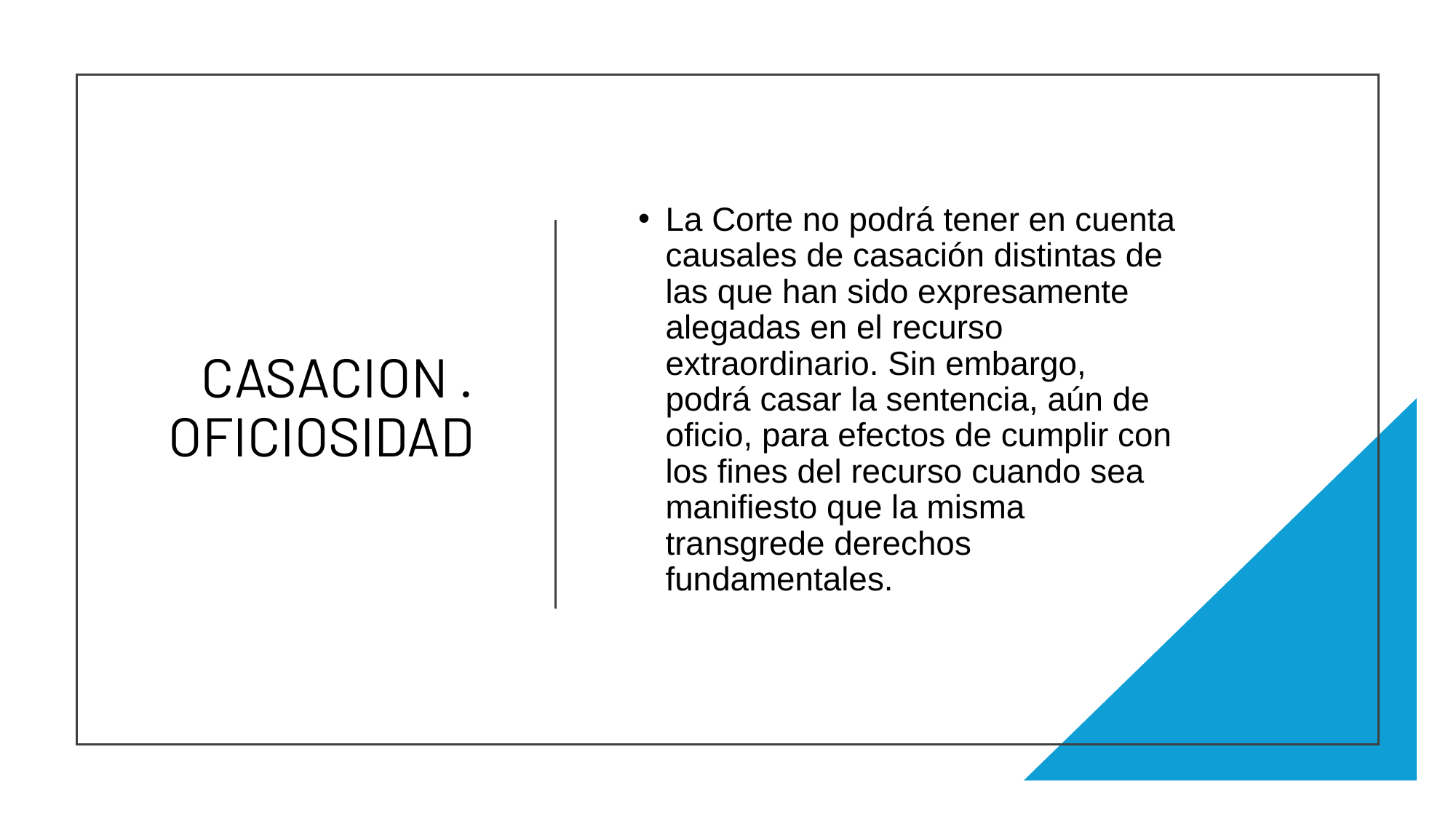

# CASACION . OFICIOSIDAD
La Corte no podrá tener en cuenta causales de casación distintas de las que han sido expresamente alegadas en el recurso extraordinario. Sin embargo, podrá casar la sentencia, aún de oficio, para efectos de cumplir con los fines del recurso cuando sea manifiesto que la misma transgrede derechos fundamentales.